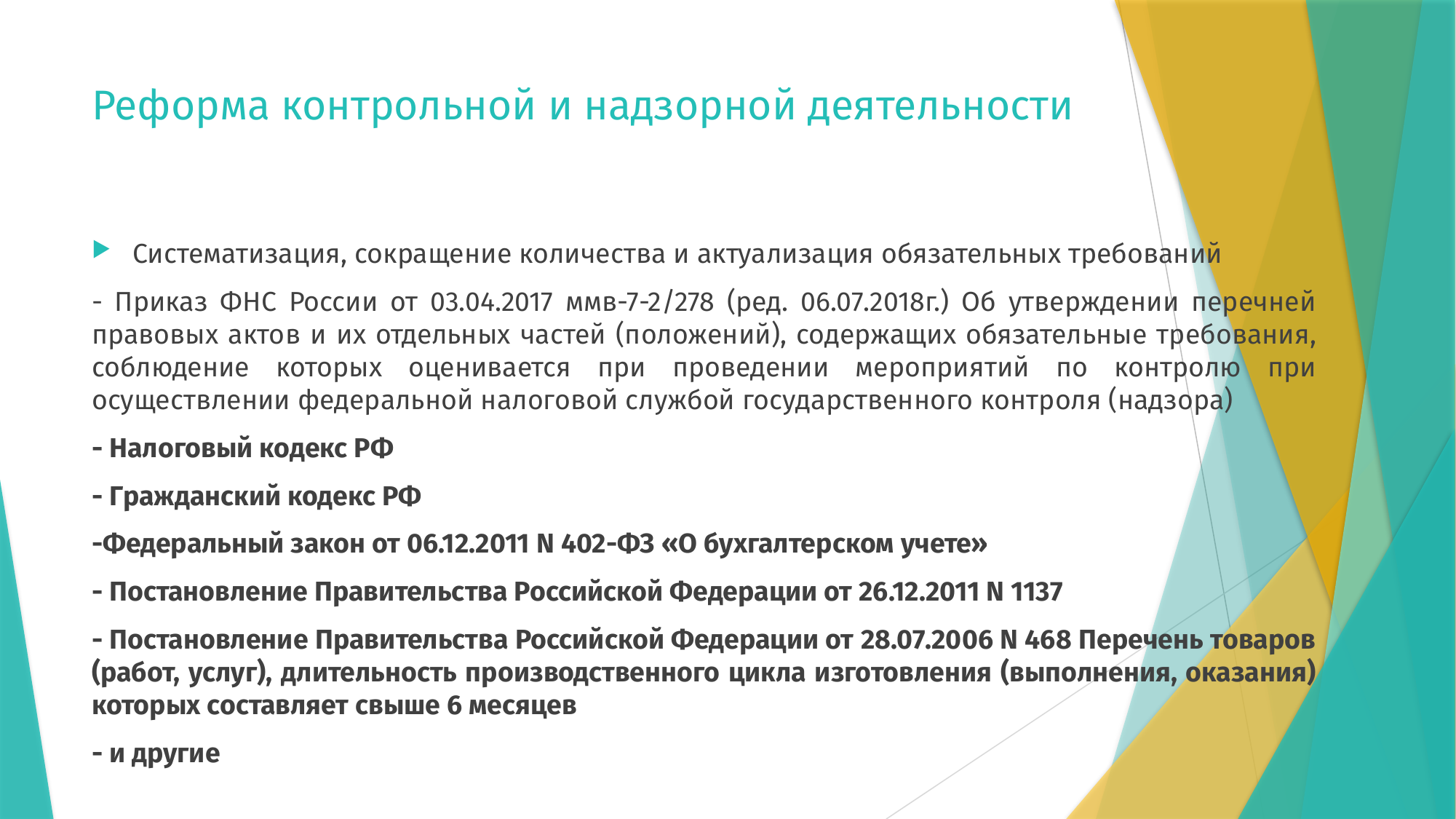

# Реформа контрольной и надзорной деятельности
Систематизация, сокращение количества и актуализация обязательных требований
- Приказ ФНС России от 03.04.2017 ммв-7-2/278 (ред. 06.07.2018г.) Об утверждении перечней правовых актов и их отдельных частей (положений), содержащих обязательные требования, соблюдение которых оценивается при проведении мероприятий по контролю при осуществлении федеральной налоговой службой государственного контроля (надзора)
- Налоговый кодекс РФ
- Гражданский кодекс РФ
-Федеральный закон от 06.12.2011 N 402-ФЗ «О бухгалтерском учете»
- Постановление Правительства Российской Федерации от 26.12.2011 N 1137
- Постановление Правительства Российской Федерации от 28.07.2006 N 468 Перечень товаров (работ, услуг), длительность производственного цикла изготовления (выполнения, оказания) которых составляет свыше 6 месяцев
- и другие